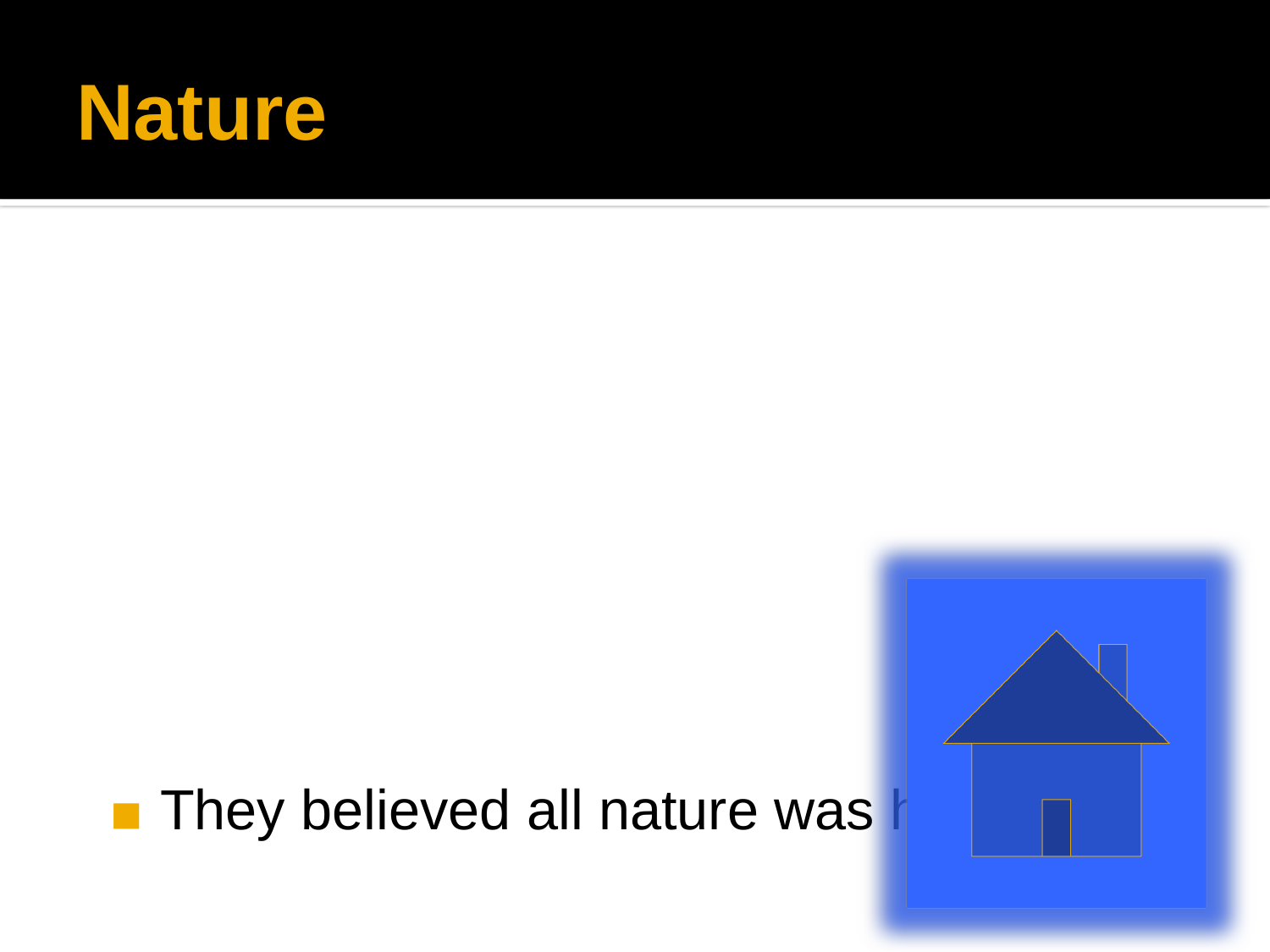

They believed all nature was holy
# Nature